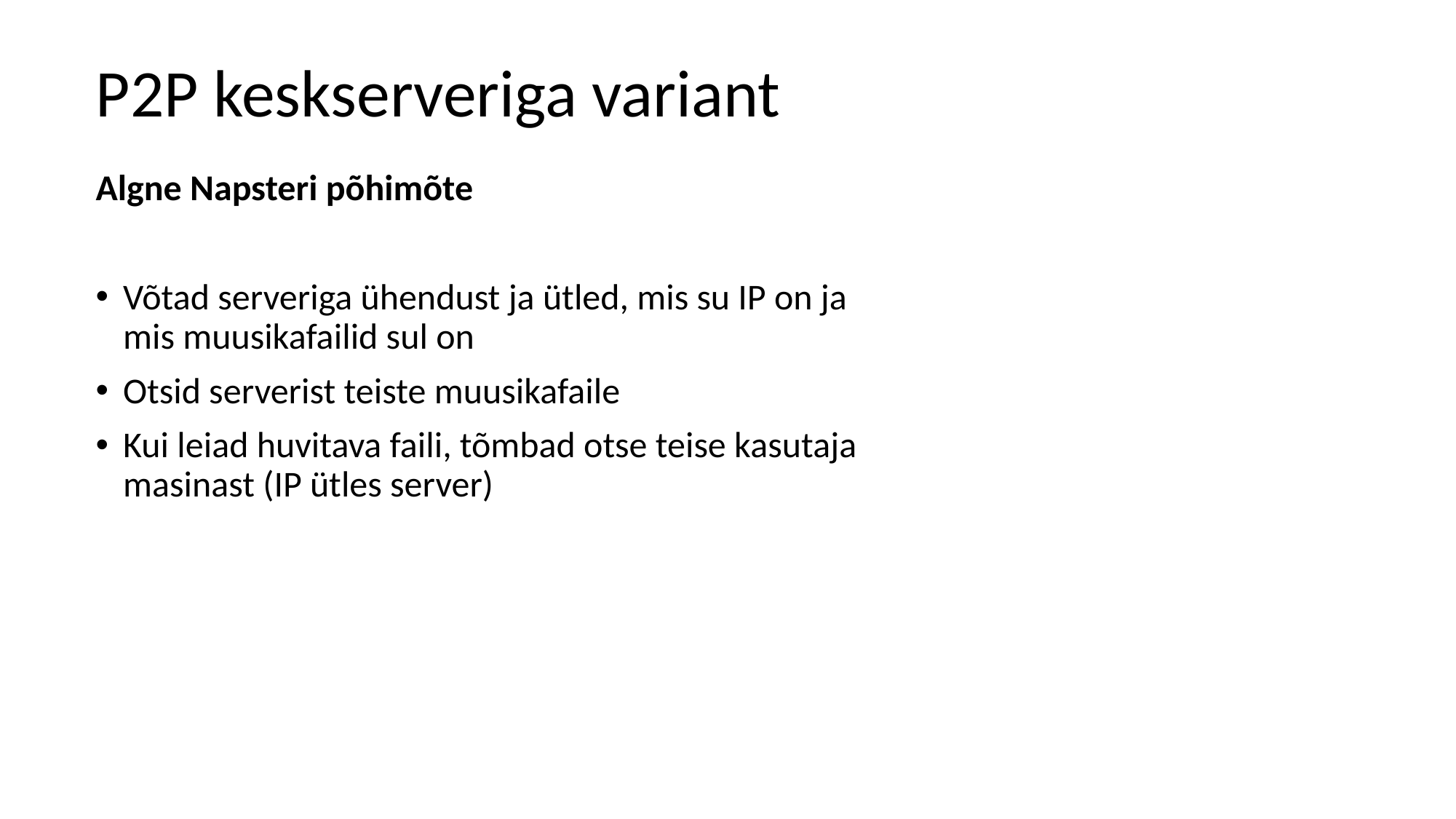

# P2P keskserveriga variant
Algne Napsteri põhimõte

Võtad serveriga ühendust ja ütled, mis su IP on ja mis muusikafailid sul on
Otsid serverist teiste muusikafaile
Kui leiad huvitava faili, tõmbad otse teise kasutaja masinast (IP ütles server)